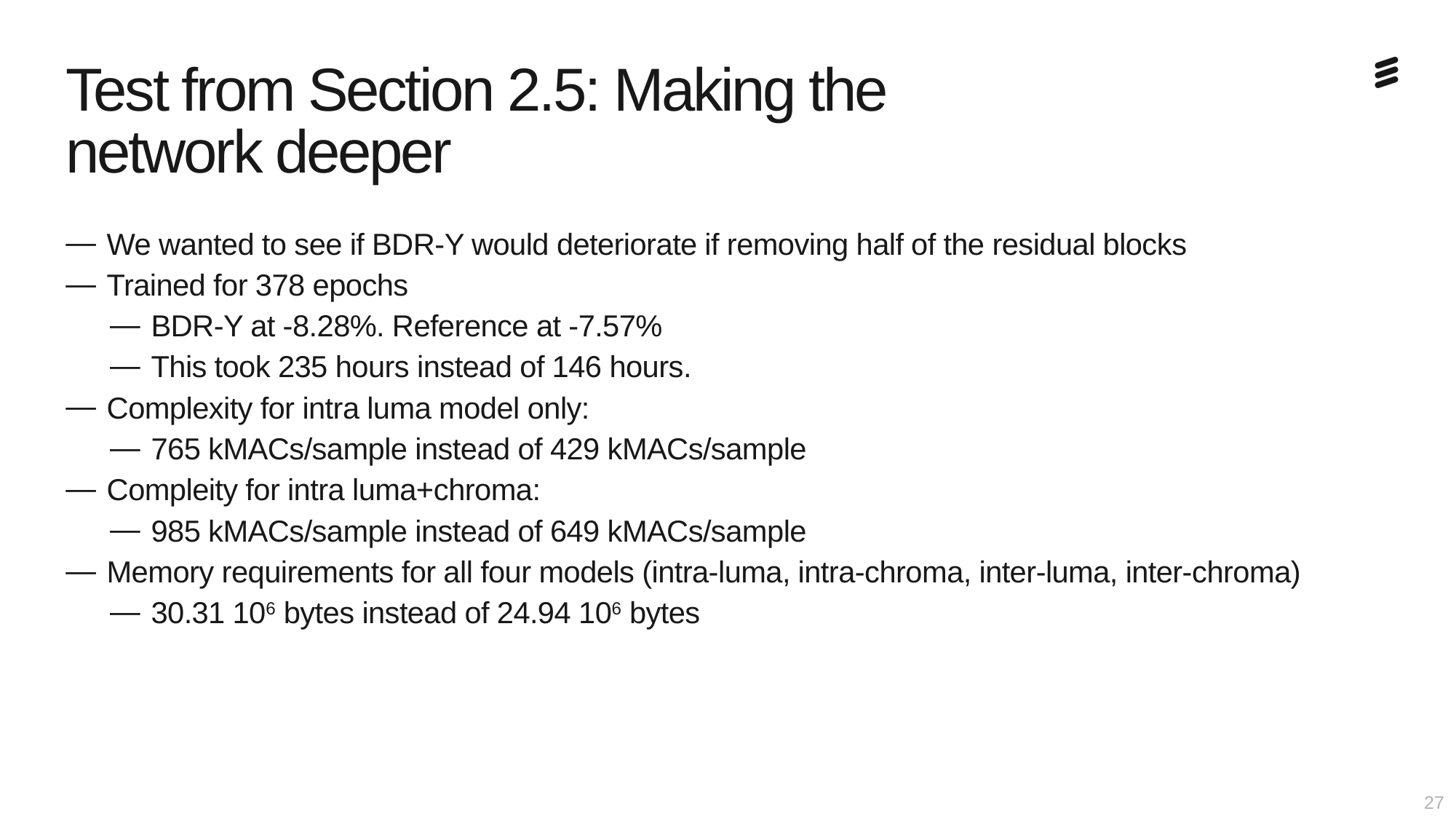

# Test from Section 2.5: Making the network deeper
We wanted to see if BDR-Y would deteriorate if removing half of the residual blocks
Trained for 378 epochs
BDR-Y at -8.28%. Reference at -7.57%
This took 235 hours instead of 146 hours.
Complexity for intra luma model only:
765 kMACs/sample instead of 429 kMACs/sample
Compleity for intra luma+chroma:
985 kMACs/sample instead of 649 kMACs/sample
Memory requirements for all four models (intra-luma, intra-chroma, inter-luma, inter-chroma)
30.31 106 bytes instead of 24.94 106 bytes

27